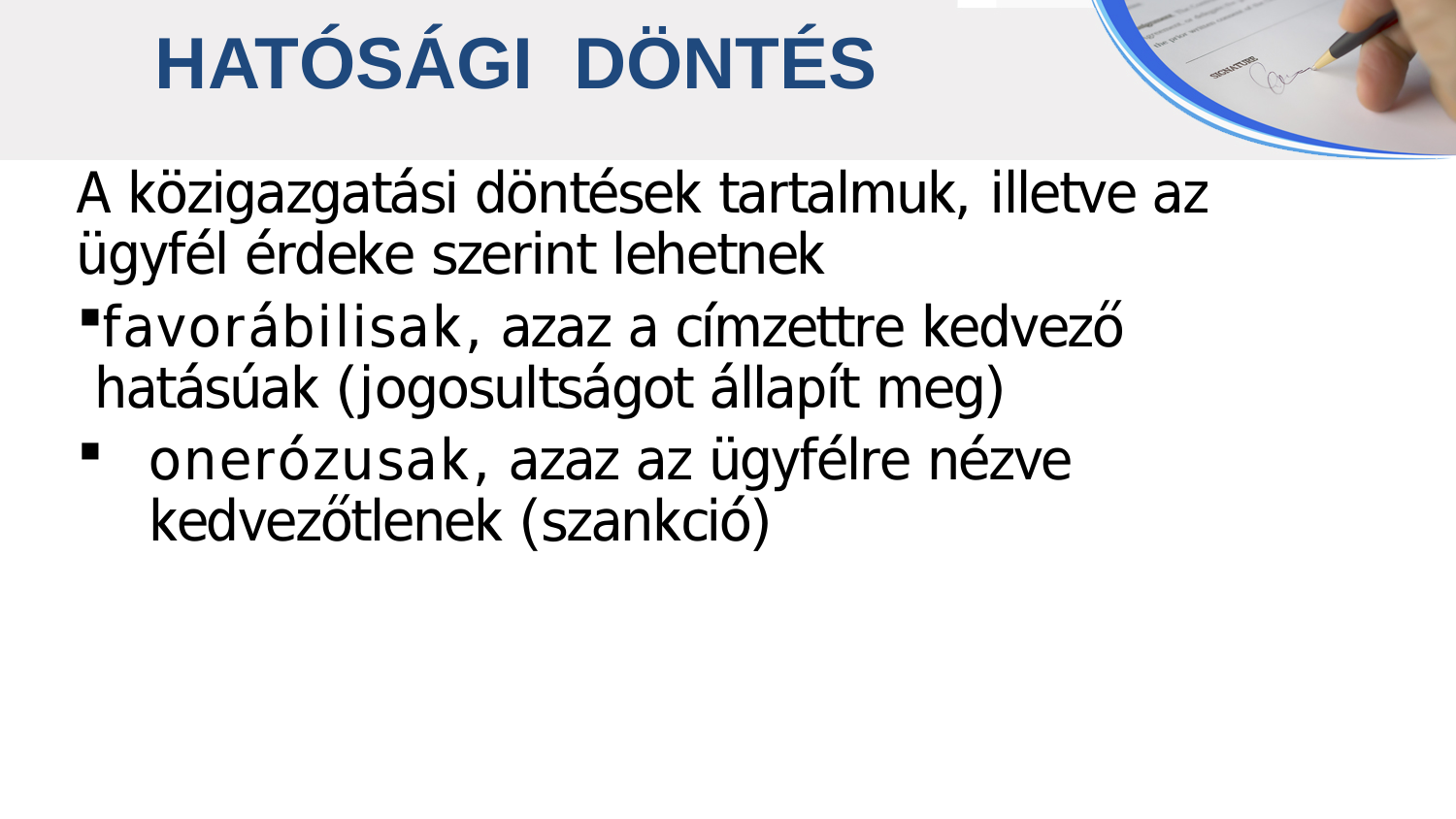

HATÓSÁGI  DÖNTÉS
A közigazgatási döntések tartalmuk, illetve az ügyfél érdeke szerint lehetnek
favorábilisak, azaz a címzettre kedvező hatásúak (jogosultságot állapít meg)
onerózusak, azaz az ügyfélre nézve kedvezőtlenek (szankció)